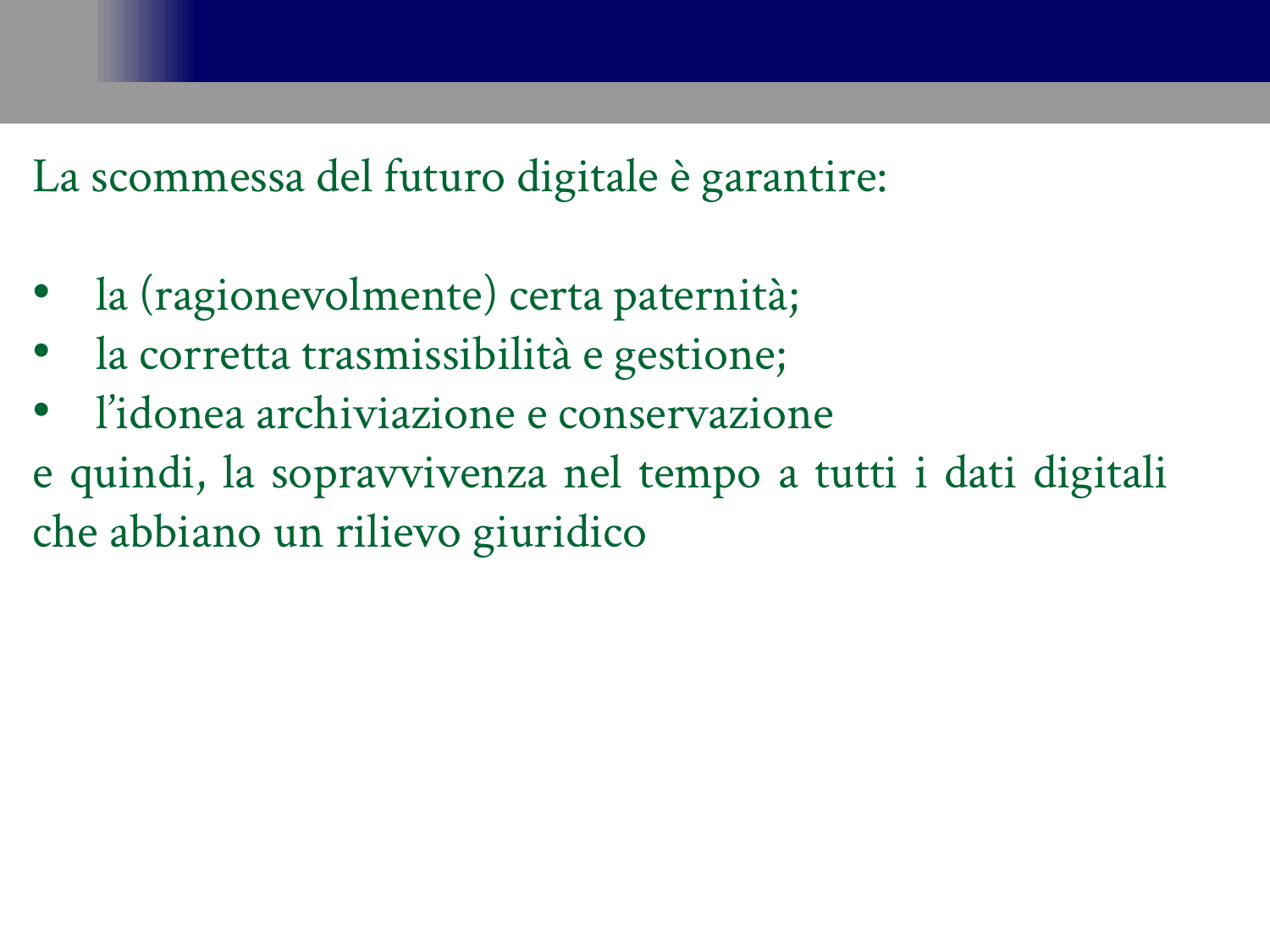

La scommessa del futuro digitale è garantire:

la (ragionevolmente) certa paternità;
la corretta trasmissibilità e gestione;
l’idonea archiviazione e conservazione
e quindi, la sopravvivenza nel tempo a tutti i dati digitali che abbiano un rilievo giuridico